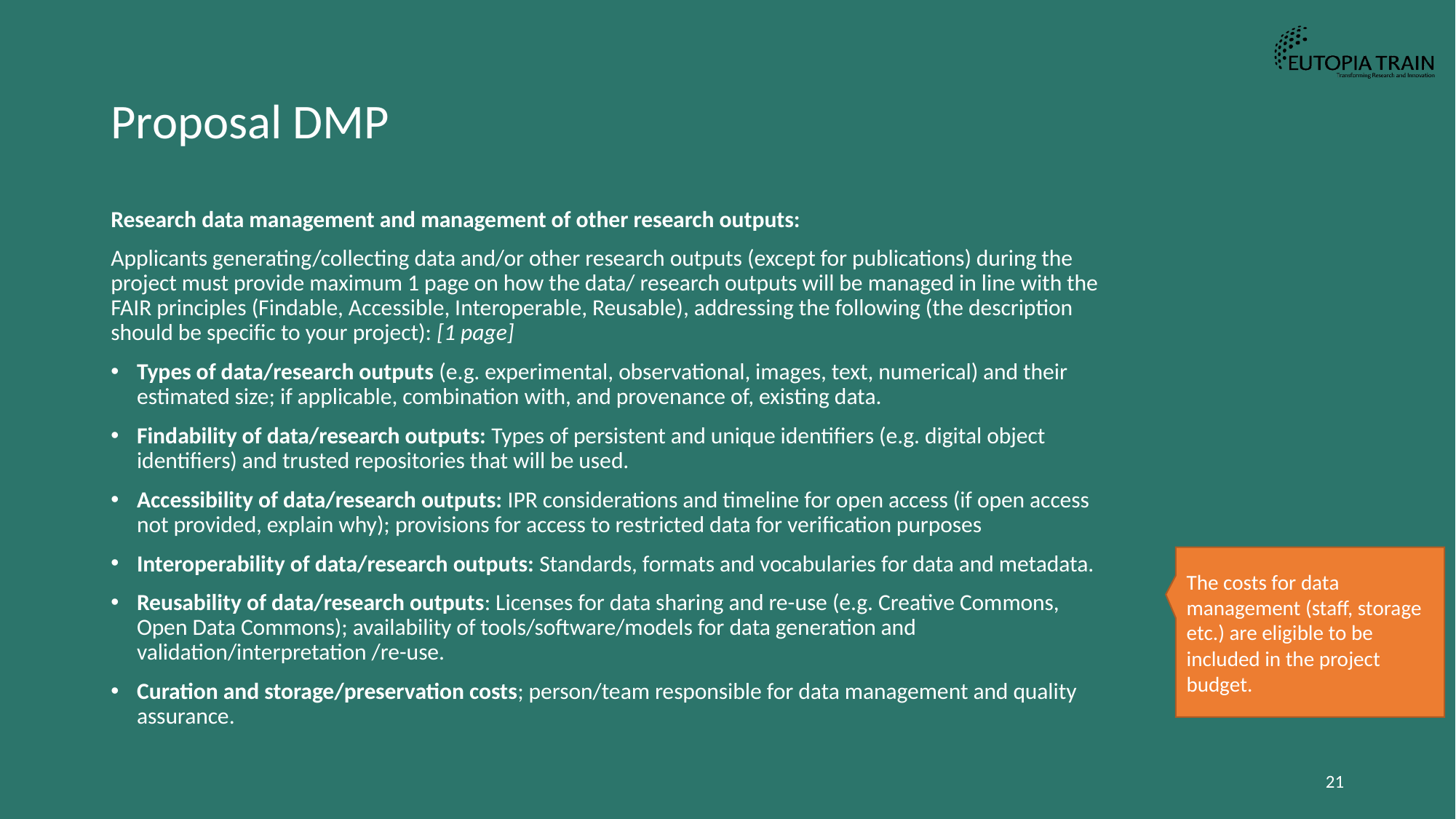

# Proposal DMP
Research data management and management of other research outputs:
Applicants generating/collecting data and/or other research outputs (except for publications) during the project must provide maximum 1 page on how the data/ research outputs will be managed in line with the FAIR principles (Findable, Accessible, Interoperable, Reusable), addressing the following (the description should be specific to your project): [1 page]
Types of data/research outputs (e.g. experimental, observational, images, text, numerical) and their estimated size; if applicable, combination with, and provenance of, existing data.
Findability of data/research outputs: Types of persistent and unique identifiers (e.g. digital object identifiers) and trusted repositories that will be used.
Accessibility of data/research outputs: IPR considerations and timeline for open access (if open access not provided, explain why); provisions for access to restricted data for verification purposes
Interoperability of data/research outputs: Standards, formats and vocabularies for data and metadata.
Reusability of data/research outputs: Licenses for data sharing and re-use (e.g. Creative Commons, Open Data Commons); availability of tools/software/models for data generation and validation/interpretation /re-use.
Curation and storage/preservation costs; person/team responsible for data management and quality assurance.
The costs for data management (staff, storage etc.) are eligible to be included in the project budget.
21